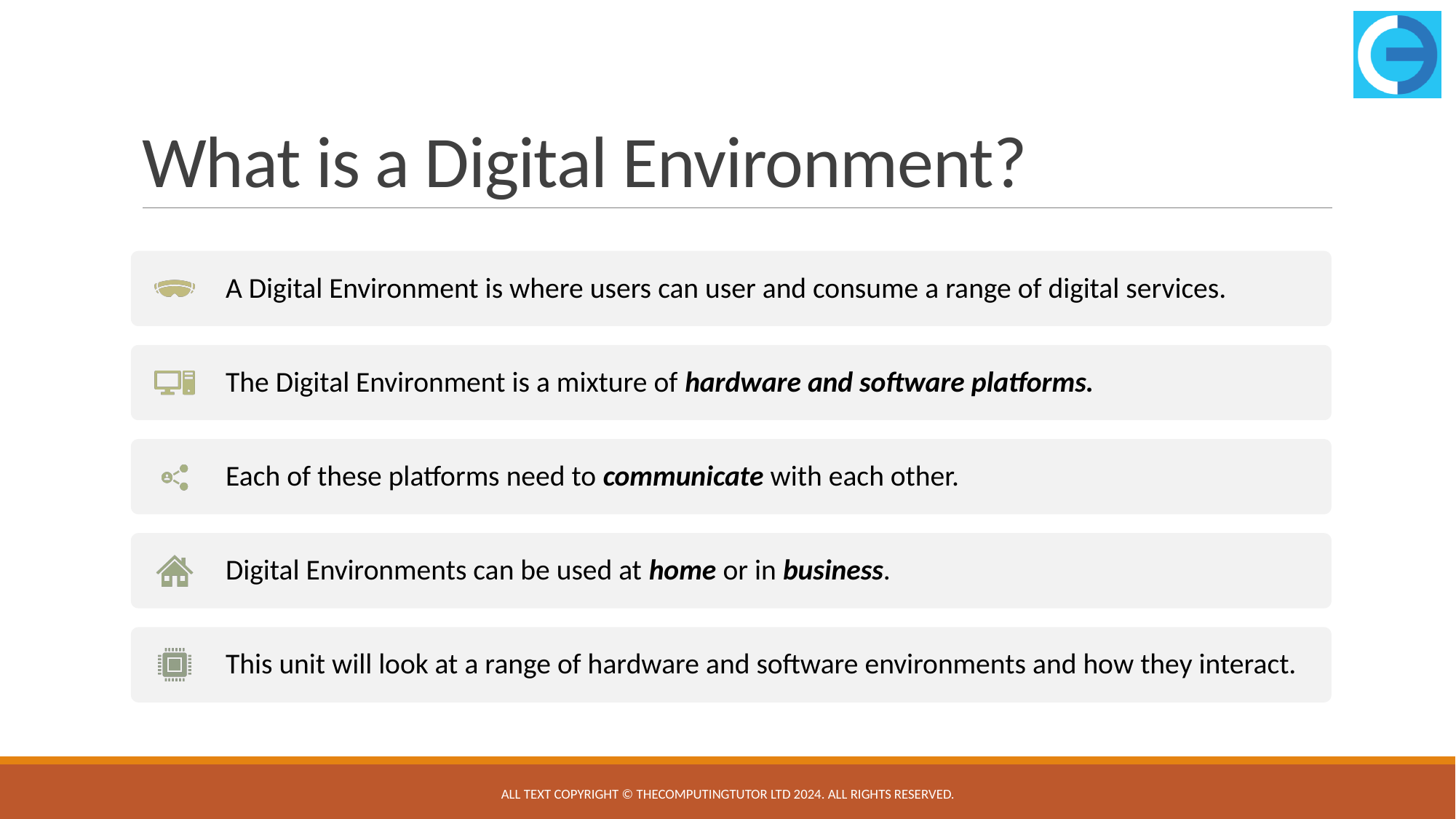

# What is a Digital Environment?
A Digital Environment is where users can user and consume a range of digital services.
The Digital Environment is a mixture of hardware and software platforms.
Each of these platforms need to communicate with each other.
Digital Environments can be used at home or in business.
This unit will look at a range of hardware and software environments and how they interact.
All text copyright © TheComputingTutor Ltd 2024. All rights Reserved.